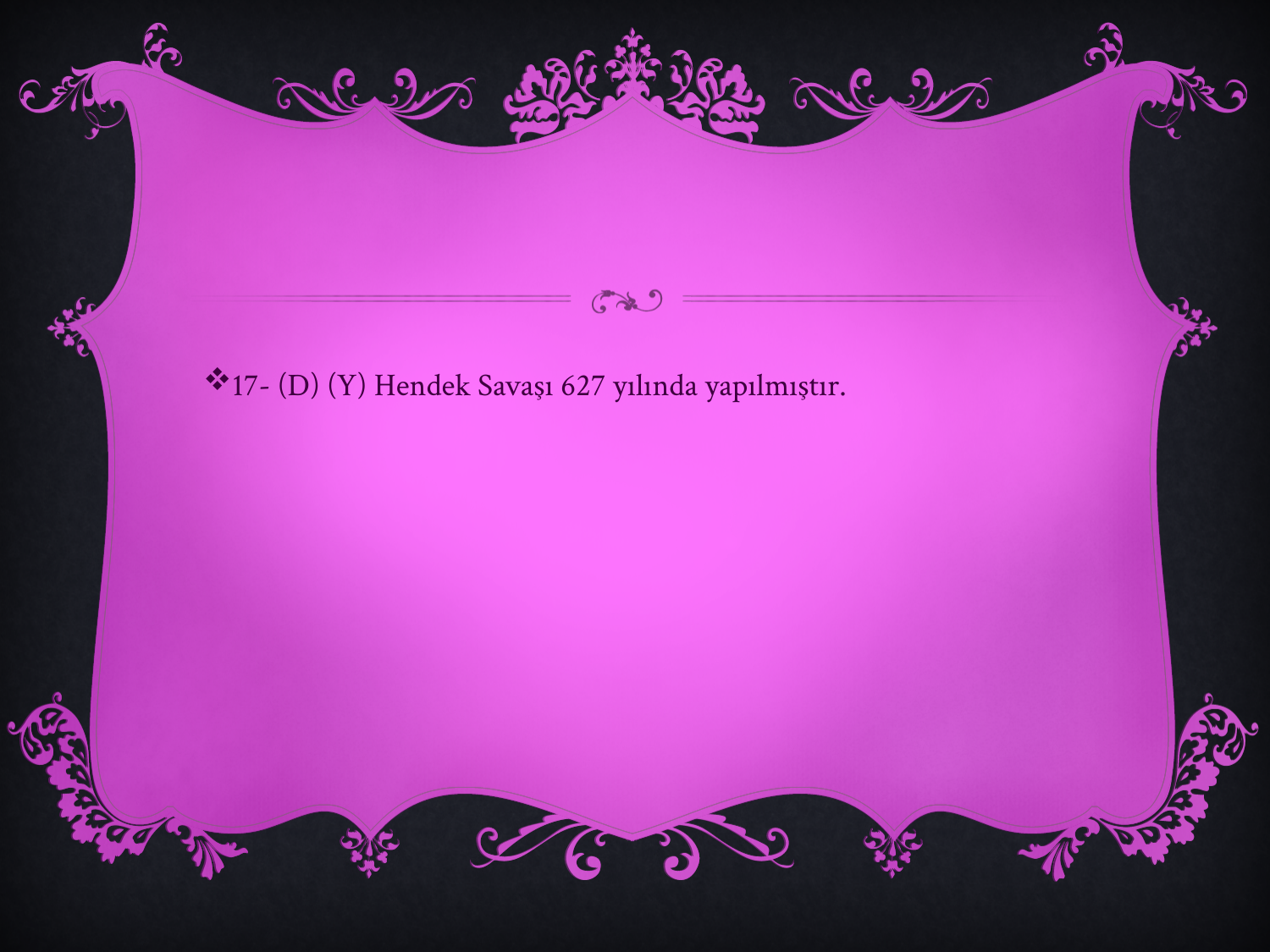

#
17- (D) (Y) Hendek Savaşı 627 yılında yapılmıştır.